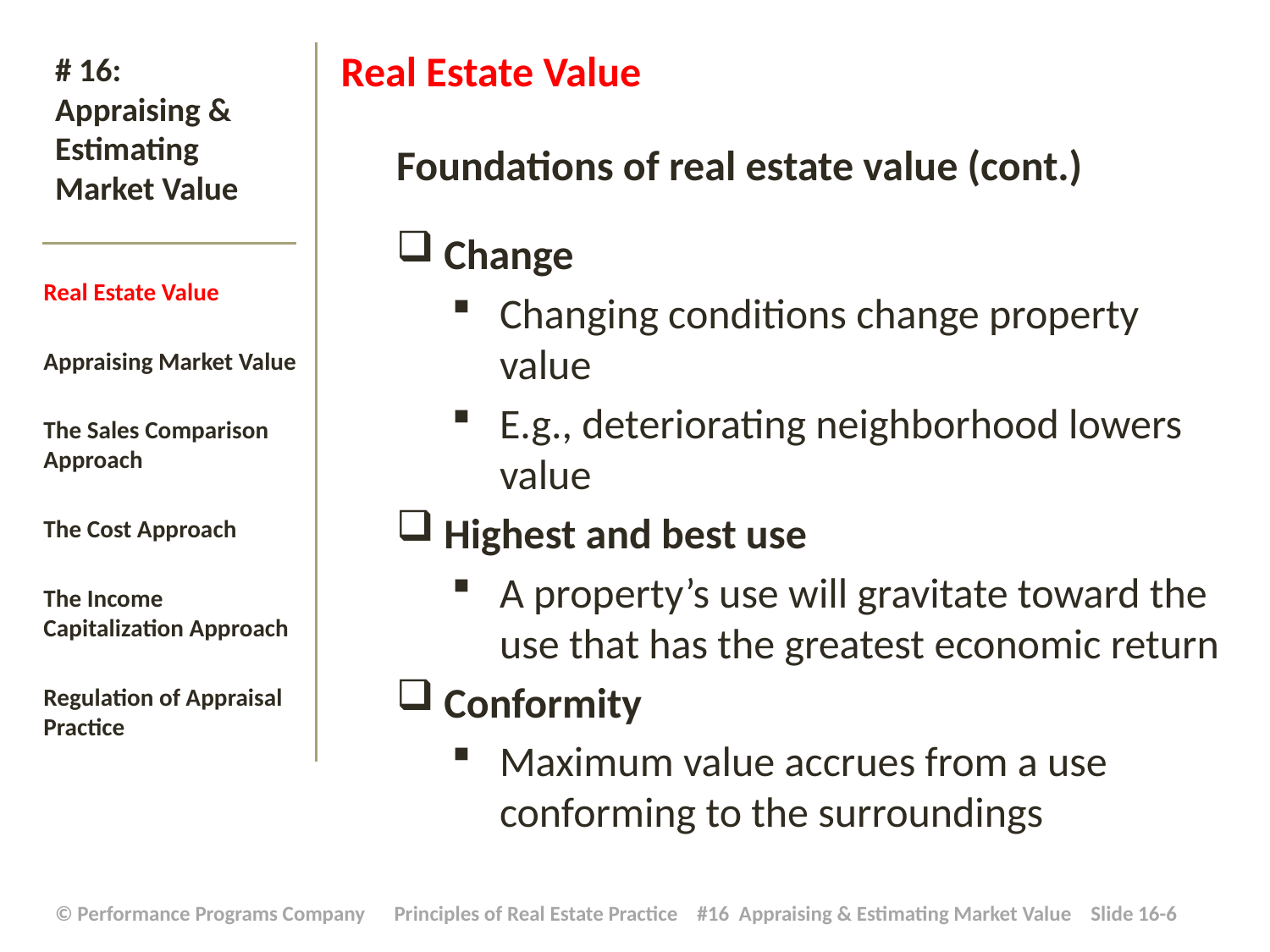

Real Estate Value

Foundations of real estate value (cont.)

Change
Changing conditions change property value
E.g., deteriorating neighborhood lowers value
Highest and best use
A property’s use will gravitate toward the use that has the greatest economic return
Conformity
Maximum value accrues from a use conforming to the surroundings
# # 16: Appraising & Estimating Market Value

Real Estate Value

Appraising Market Value

The Sales Comparison Approach

The Cost Approach

The Income Capitalization Approach

Regulation of Appraisal Practice

| © Performance Programs Company Principles of Real Estate Practice #16 Appraising & Estimating Market Value Slide 16-6 |
| --- |